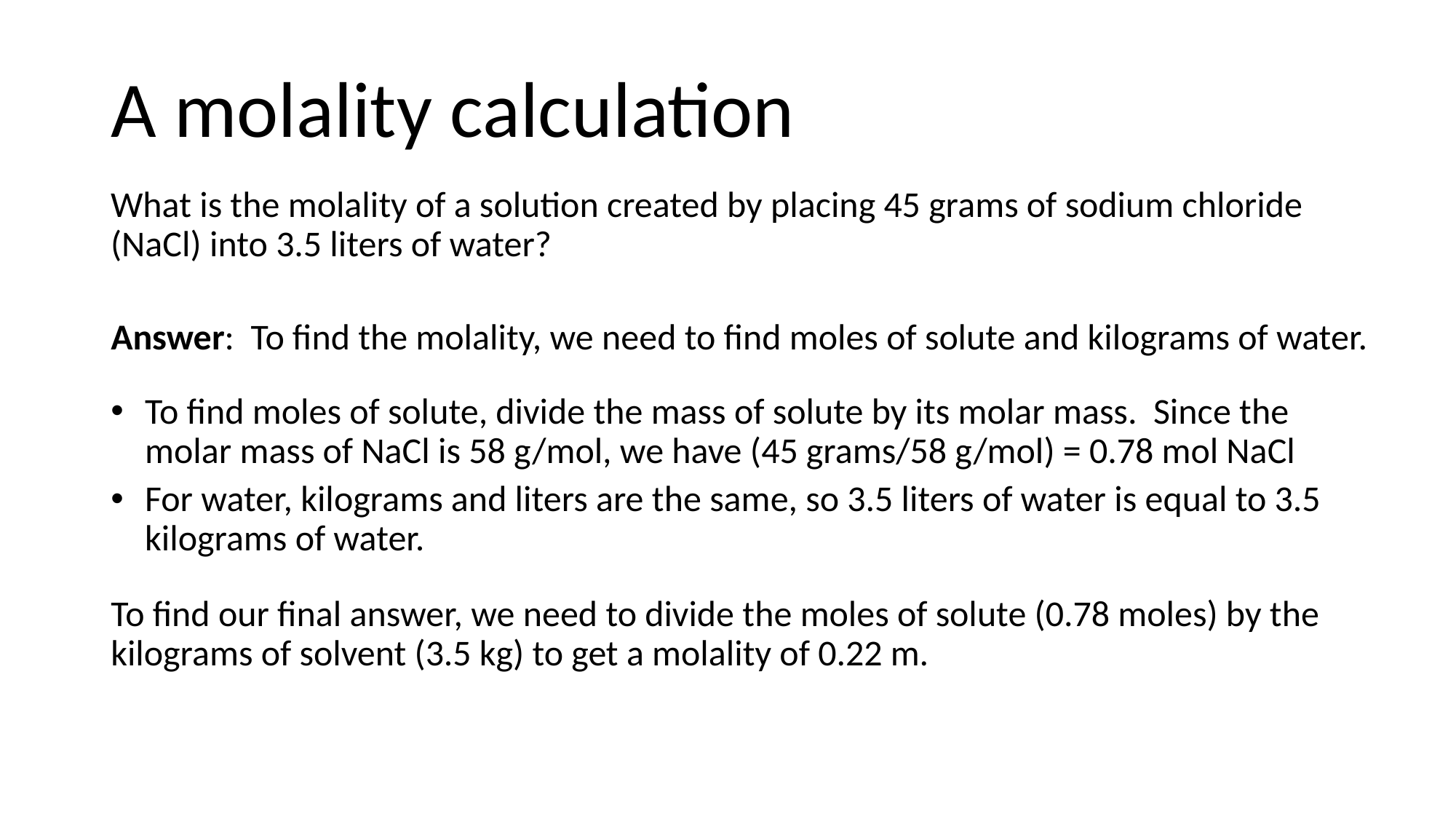

# A molality calculation
What is the molality of a solution created by placing 45 grams of sodium chloride (NaCl) into 3.5 liters of water?
Answer:  To find the molality, we need to find moles of solute and kilograms of water.

To find moles of solute, divide the mass of solute by its molar mass.  Since the molar mass of NaCl is 58 g/mol, we have (45 grams/58 g/mol) = 0.78 mol NaCl
For water, kilograms and liters are the same, so 3.5 liters of water is equal to 3.5 kilograms of water.

To find our final answer, we need to divide the moles of solute (0.78 moles) by the kilograms of solvent (3.5 kg) to get a molality of 0.22 m.